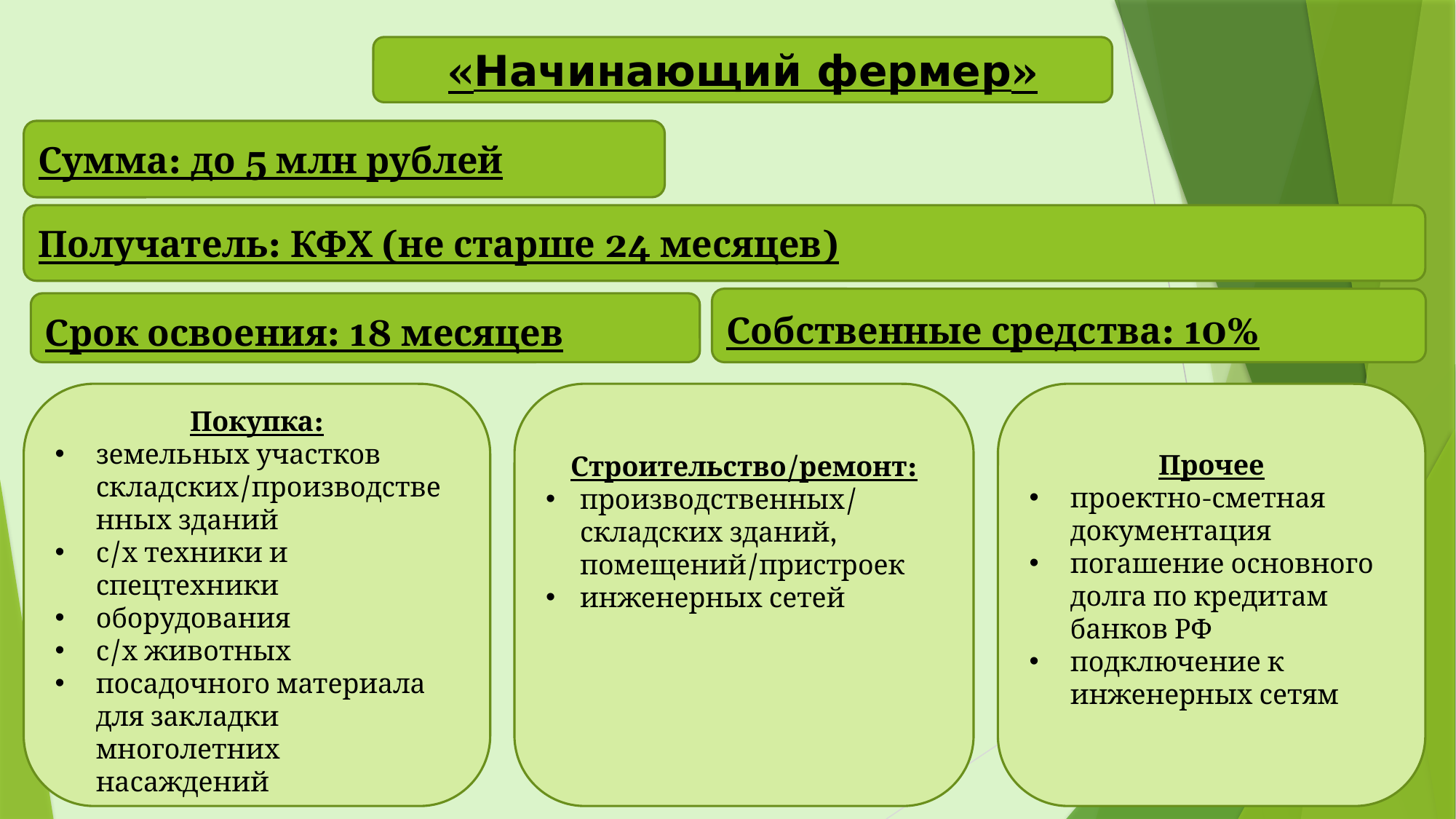

«Начинающий фермер»
Сумма: до 5 млн рублей
Получатель: КФХ (не старше 24 месяцев)

Собственные средства: 10%

Срок освоения: 18 месяцев

Покупка:
земельных участков складских/производственных зданий
с/х техники и спецтехники
оборудования
с/х животных
посадочного материала для закладки многолетних насаждений

Строительство/ремонт:
производственных/складских зданий, помещений/пристроек
инженерных сетей

Прочее
проектно-сметная документация
погашение основного долга по кредитам банков РФ
подключение к инженерных сетям